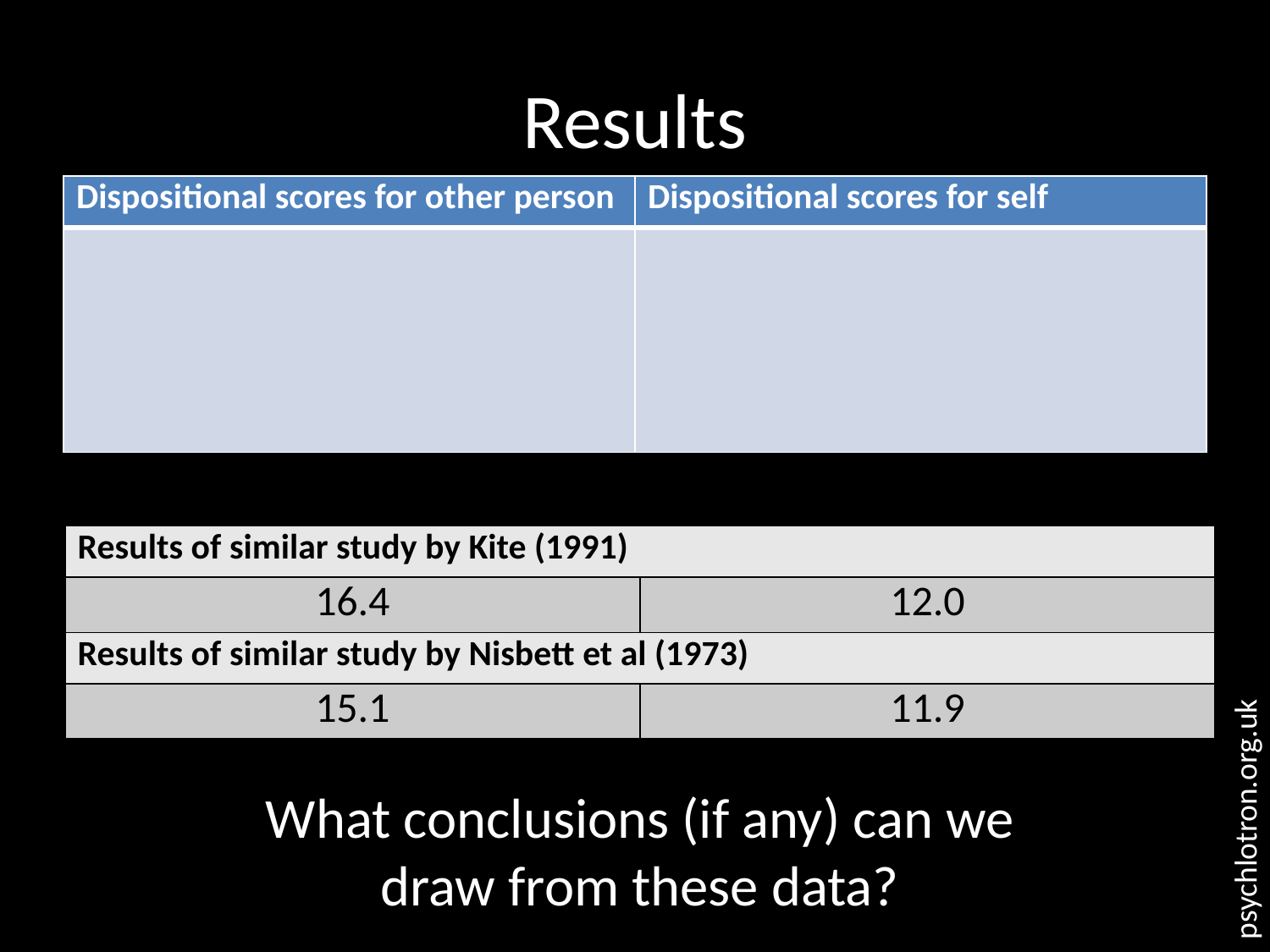

# Results
| Dispositional scores for other person | Dispositional scores for self |
| --- | --- |
|  |  |
| Results of similar study by Kite (1991) |  |
| --- | --- |
| 16.4 | 12.0 |
| Results of similar study by Nisbett et al (1973) |  |
| 15.1 | 11.9 |
What conclusions (if any) can we draw from these data?